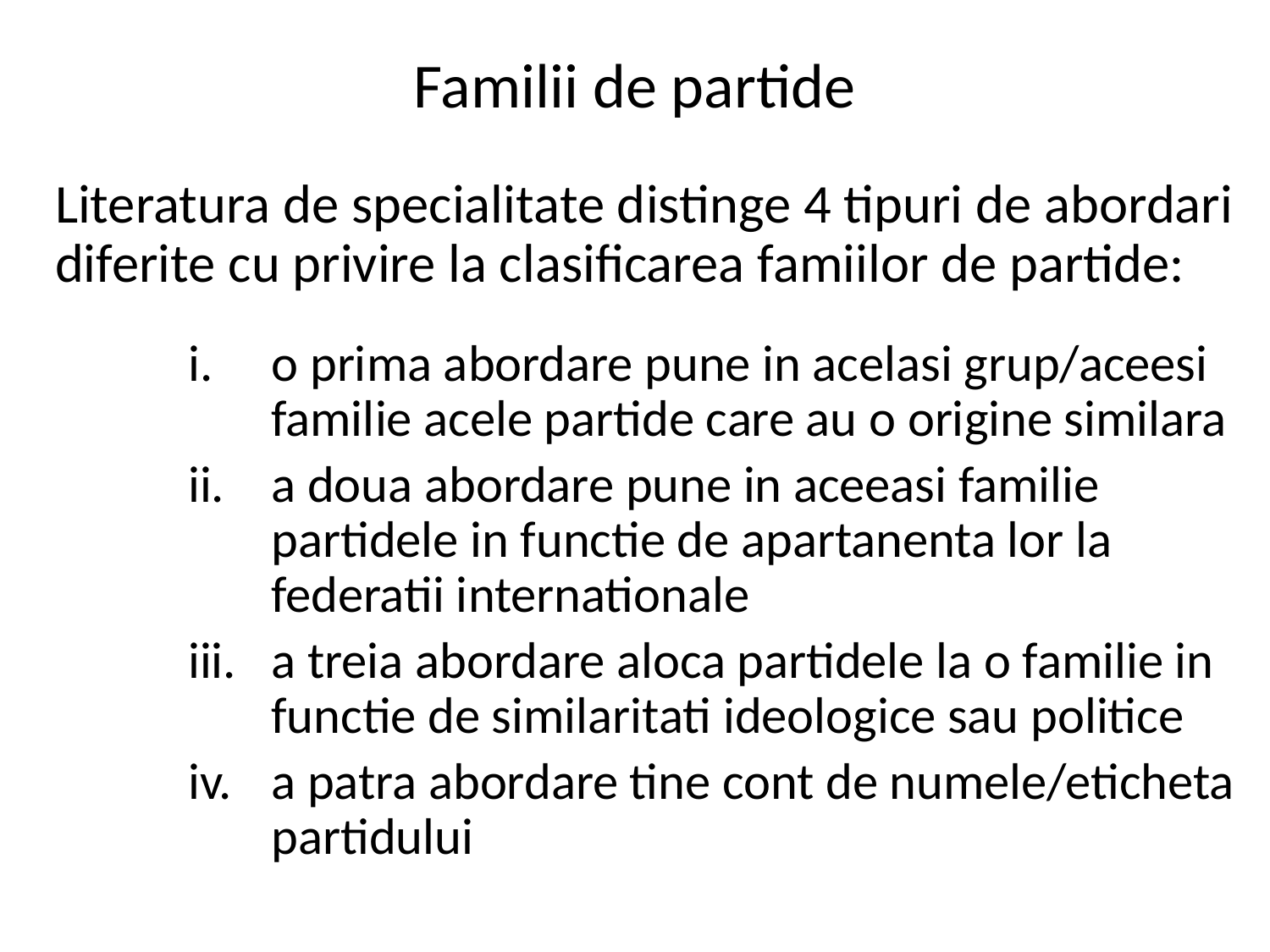

# Familii de partide
Literatura de specialitate distinge 4 tipuri de abordari diferite cu privire la clasificarea famiilor de partide:

o prima abordare pune in acelasi grup/aceesi familie acele partide care au o origine similara
a doua abordare pune in aceeasi familie partidele in functie de apartanenta lor la federatii internationale
a treia abordare aloca partidele la o familie in functie de similaritati ideologice sau politice
a patra abordare tine cont de numele/eticheta partidului